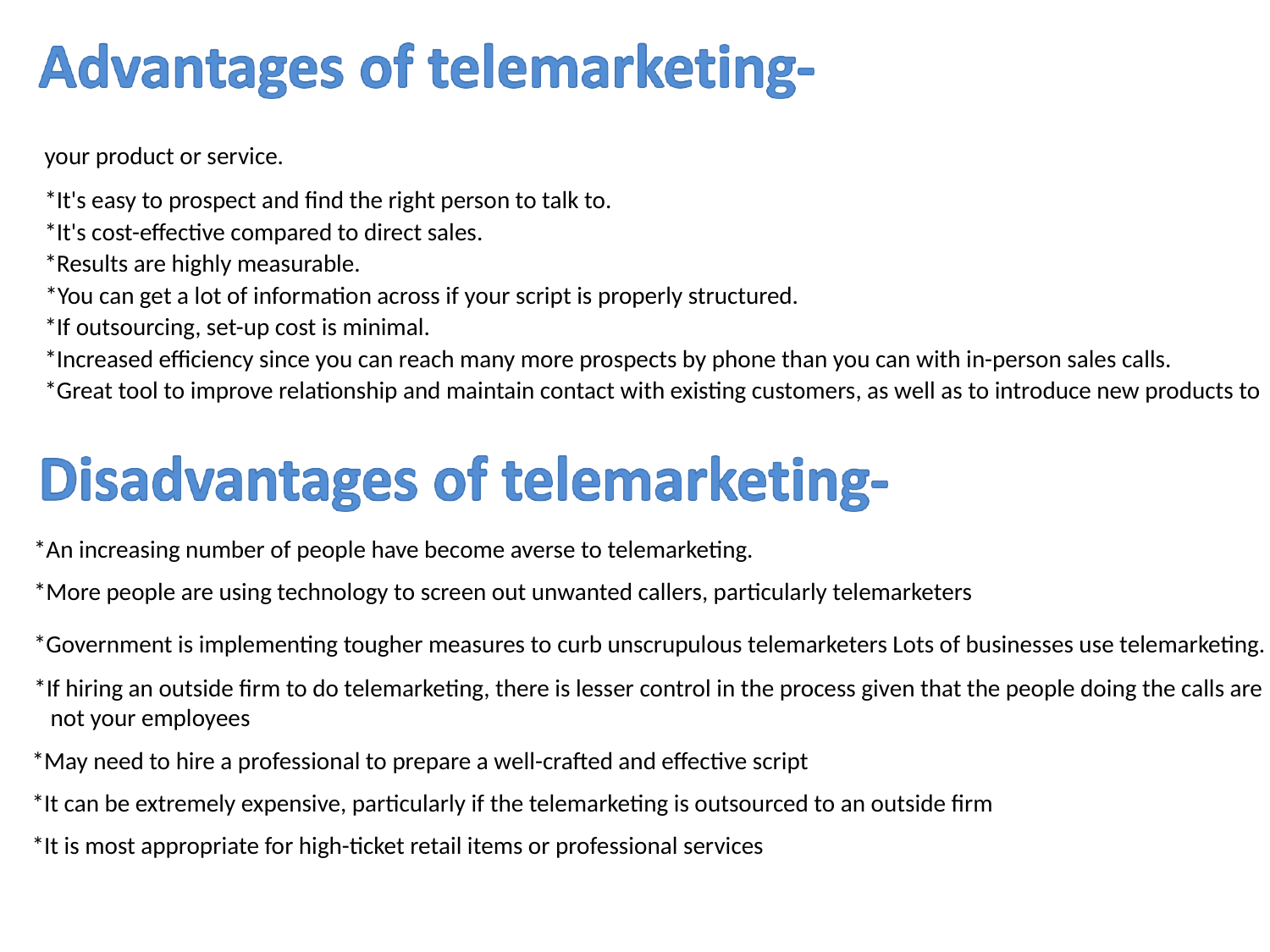

*Provides a venue where you can easily interact with the prospect, answering any questions or concerns they may have ab
your product or service.
*It's easy to prospect and find the right person to talk to.
*It's cost-effective compared to direct sales.
*Results are highly measurable.
*You can get a lot of information across if your script is properly structured.
*If outsourcing, set-up cost is minimal.
*Increased efficiency since you can reach many more prospects by phone than you can with in-person sales calls.
*Great tool to improve relationship and maintain contact with existing customers, as well as to introduce new products to

*An increasing number of people have become averse to telemarketing.
*More people are using technology to screen out unwanted callers, particularly telemarketers

*Government is implementing tougher measures to curb unscrupulous telemarketers Lots of businesses use telemarketing.
*If hiring an outside firm to do telemarketing, there is lesser control in the process given that the people doing the calls are  not your employees
*May need to hire a professional to prepare a well-crafted and effective script
*It can be extremely expensive, particularly if the telemarketing is outsourced to an outside firm
*It is most appropriate for high-ticket retail items or professional services